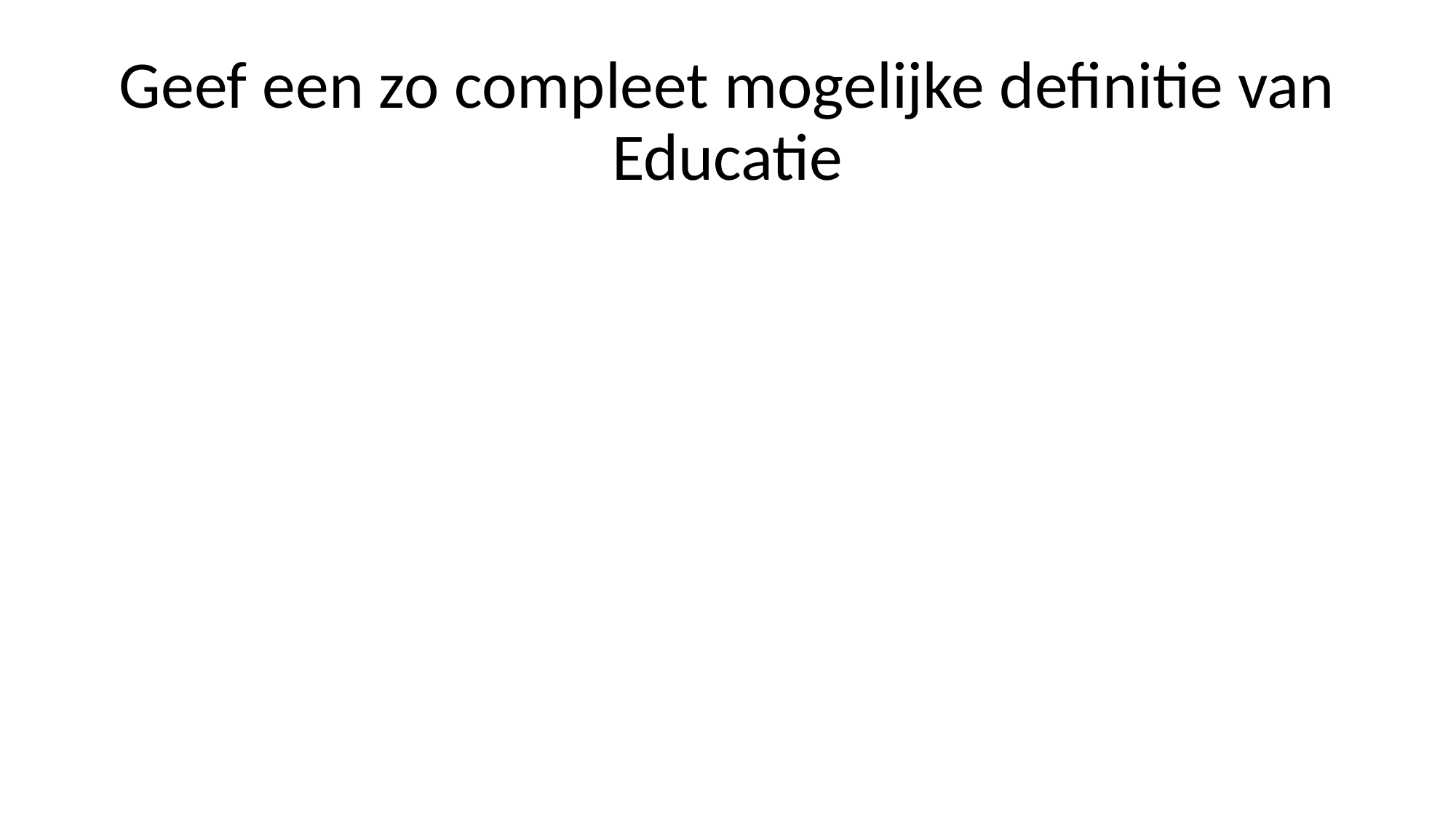

# Geef een zo compleet mogelijke definitie van Educatie